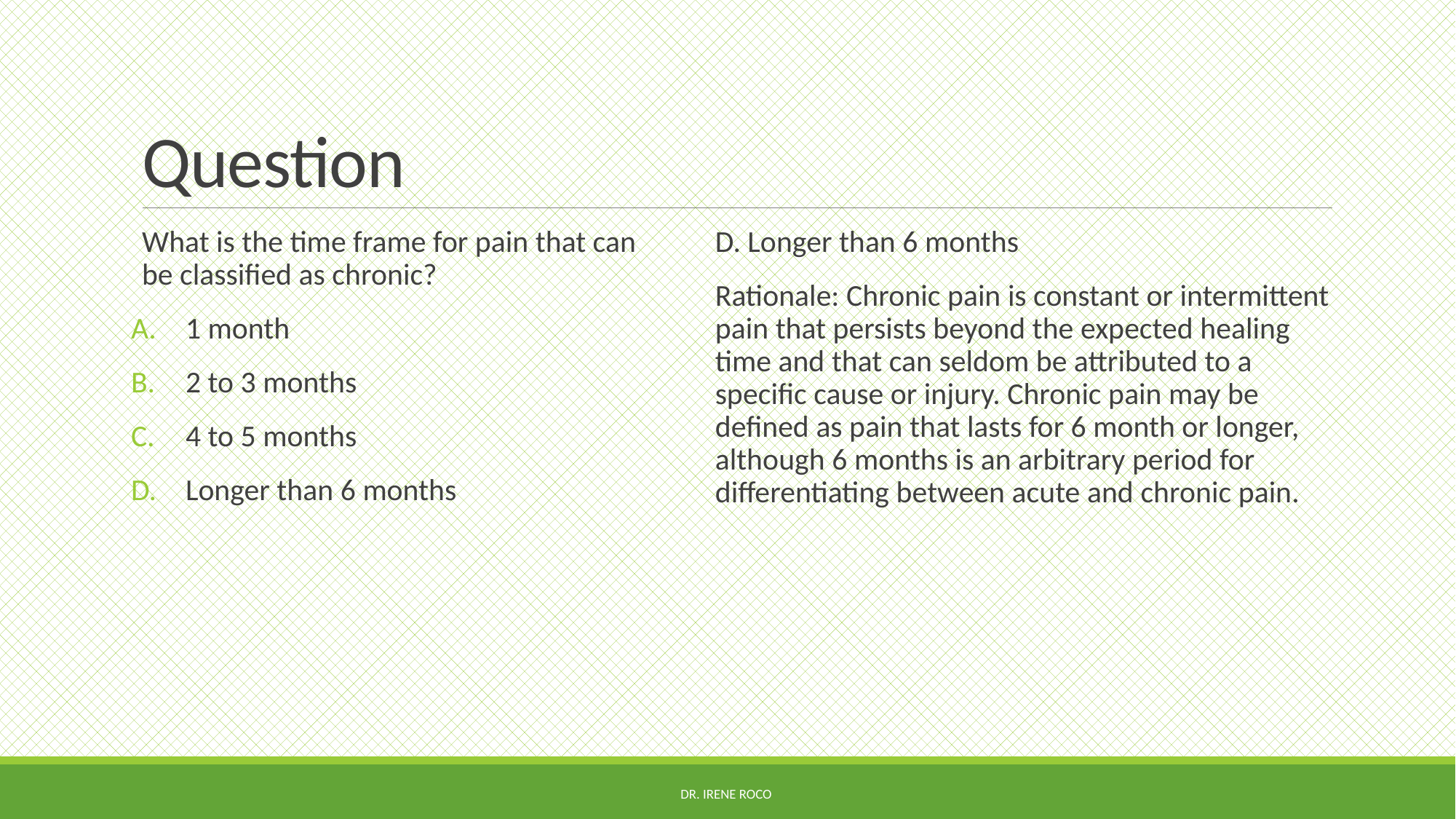

# Question
What is the time frame for pain that can be classified as chronic?
1 month
2 to 3 months
4 to 5 months
Longer than 6 months
D. Longer than 6 months
Rationale: Chronic pain is constant or intermittent pain that persists beyond the expected healing time and that can seldom be attributed to a specific cause or injury. Chronic pain may be defined as pain that lasts for 6 month or longer, although 6 months is an arbitrary period for differentiating between acute and chronic pain.
Dr. Irene Roco